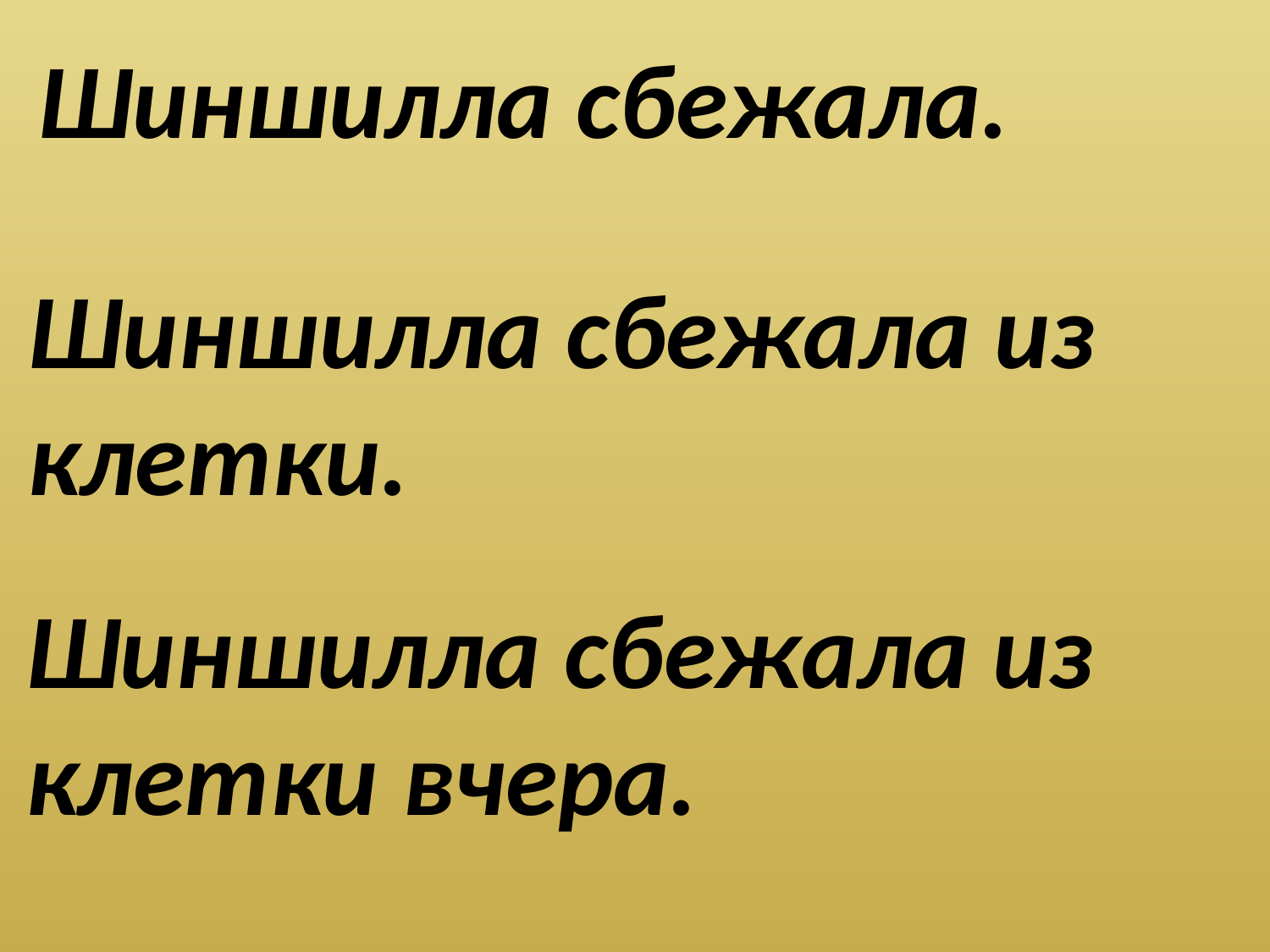

Шиншилла сбежала.
Шиншилла сбежала из клетки.
Шиншилла сбежала из клетки вчера.